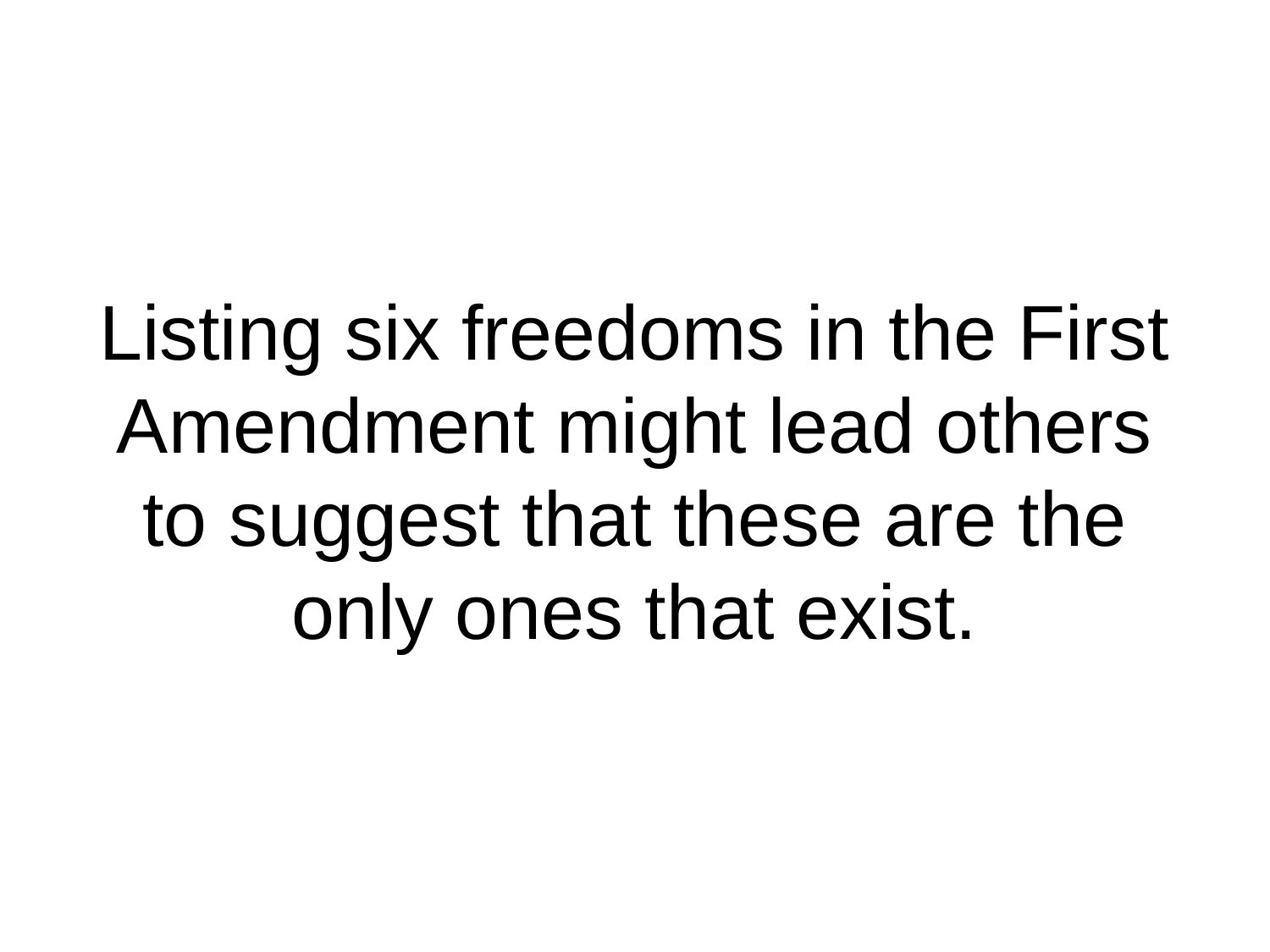

# Listing six freedoms in the First Amendment might lead others to suggest that these are the only ones that exist.